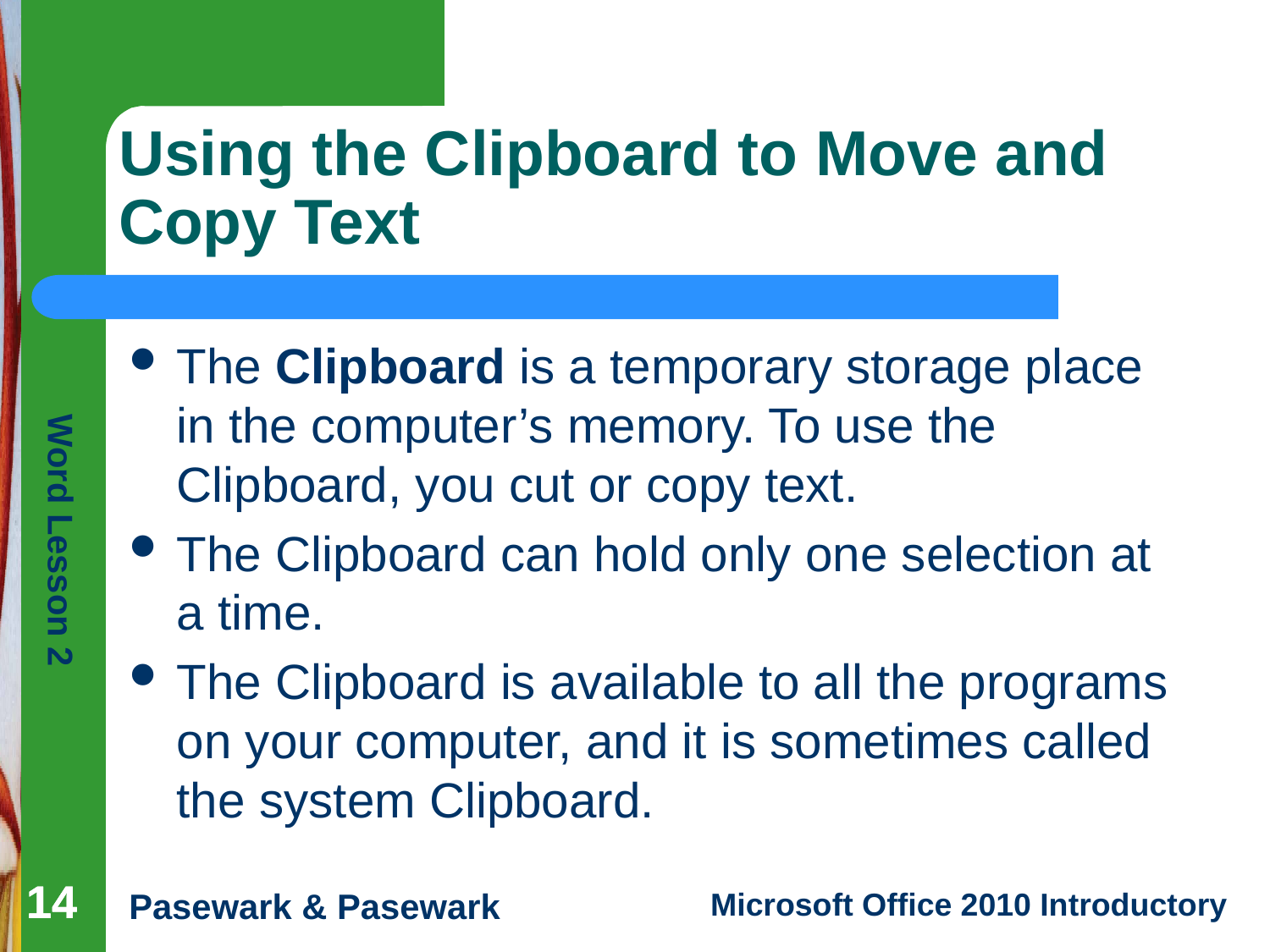

# Using the Clipboard to Move and Copy Text
The Clipboard is a temporary storage place in the computer’s memory. To use the Clipboard, you cut or copy text.
The Clipboard can hold only one selection at a time.
The Clipboard is available to all the programs on your computer, and it is sometimes called the system Clipboard.
14
14
14